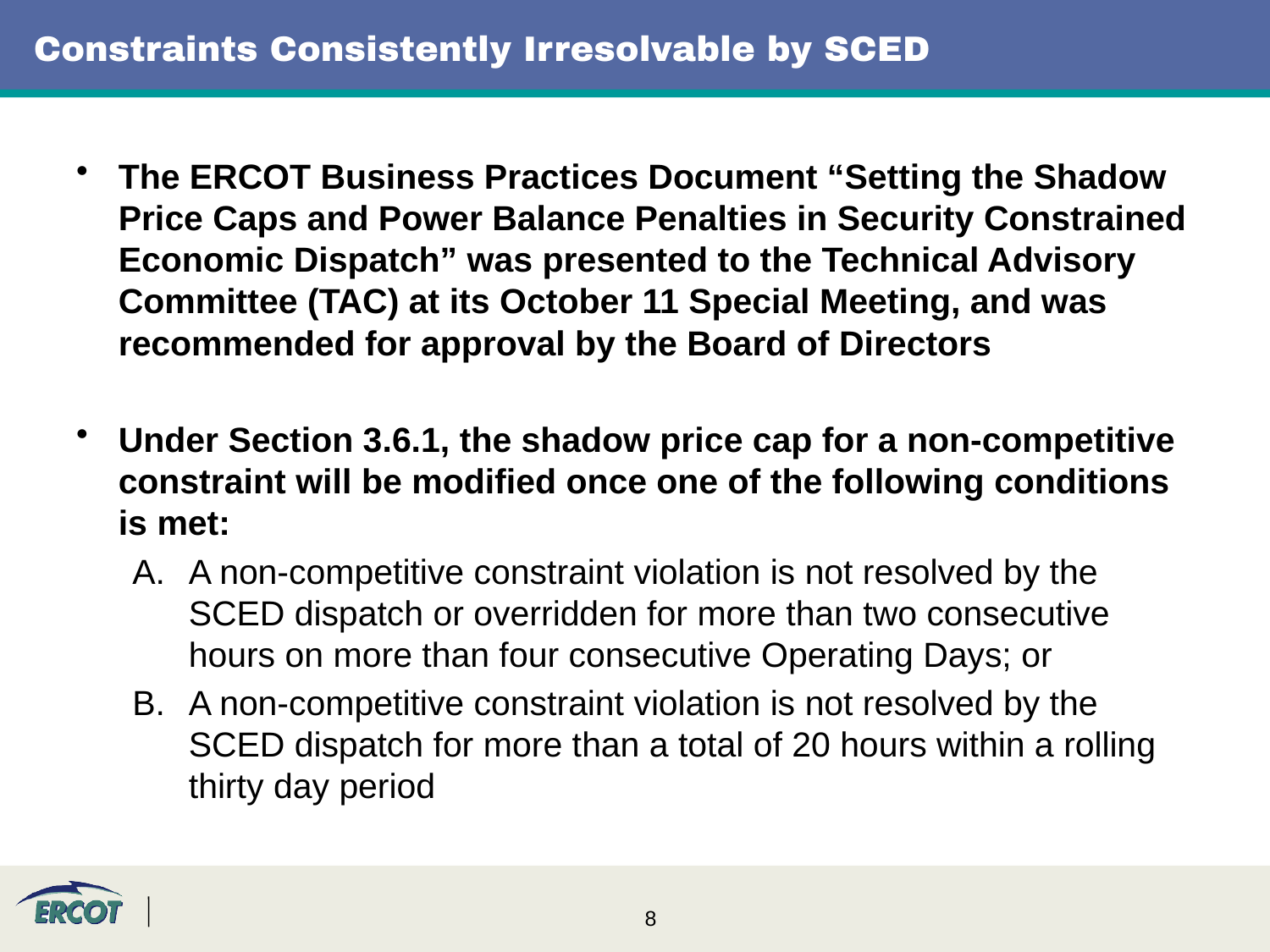

# Constraints Consistently Irresolvable by SCED
The ERCOT Business Practices Document “Setting the Shadow Price Caps and Power Balance Penalties in Security Constrained Economic Dispatch” was presented to the Technical Advisory Committee (TAC) at its October 11 Special Meeting, and was recommended for approval by the Board of Directors

Under Section 3.6.1, the shadow price cap for a non-competitive constraint will be modified once one of the following conditions is met:
A non-competitive constraint violation is not resolved by the SCED dispatch or overridden for more than two consecutive hours on more than four consecutive Operating Days; or
A non-competitive constraint violation is not resolved by the SCED dispatch for more than a total of 20 hours within a rolling thirty day period